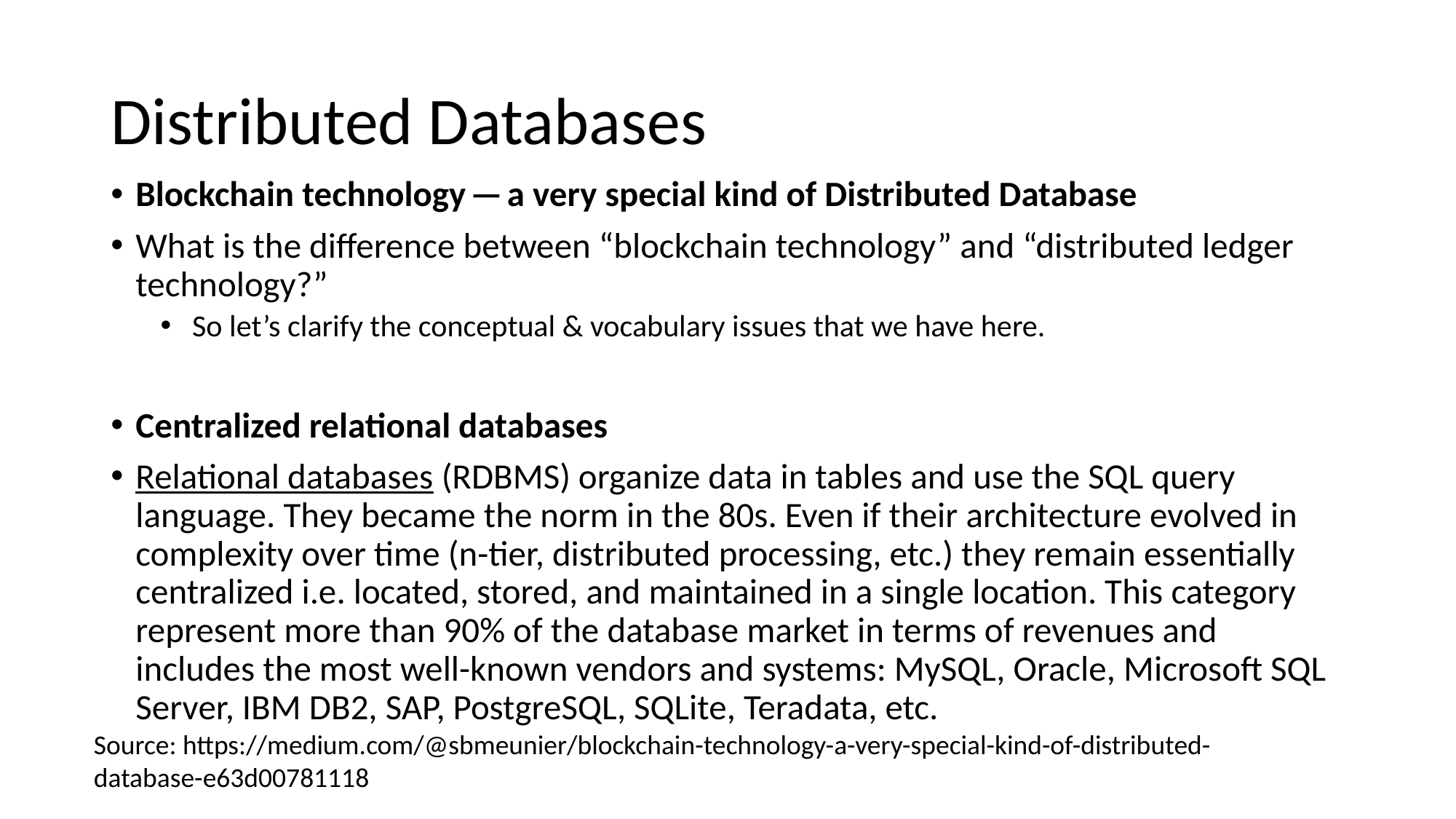

# Distributed Databases
Blockchain technology — a very special kind of Distributed Database
What is the difference between “blockchain technology” and “distributed ledger technology?”
 So let’s clarify the conceptual & vocabulary issues that we have here.

Centralized relational databases
Relational databases (RDBMS) organize data in tables and use the SQL query language. They became the norm in the 80s. Even if their architecture evolved in complexity over time (n-tier, distributed processing, etc.) they remain essentially centralized i.e. located, stored, and maintained in a single location. This category represent more than 90% of the database market in terms of revenues and includes the most well-known vendors and systems: MySQL, Oracle, Microsoft SQL Server, IBM DB2, SAP, PostgreSQL, SQLite, Teradata, etc.

Source: https://medium.com/@sbmeunier/blockchain-technology-a-very-special-kind-of-distributed-database-e63d00781118